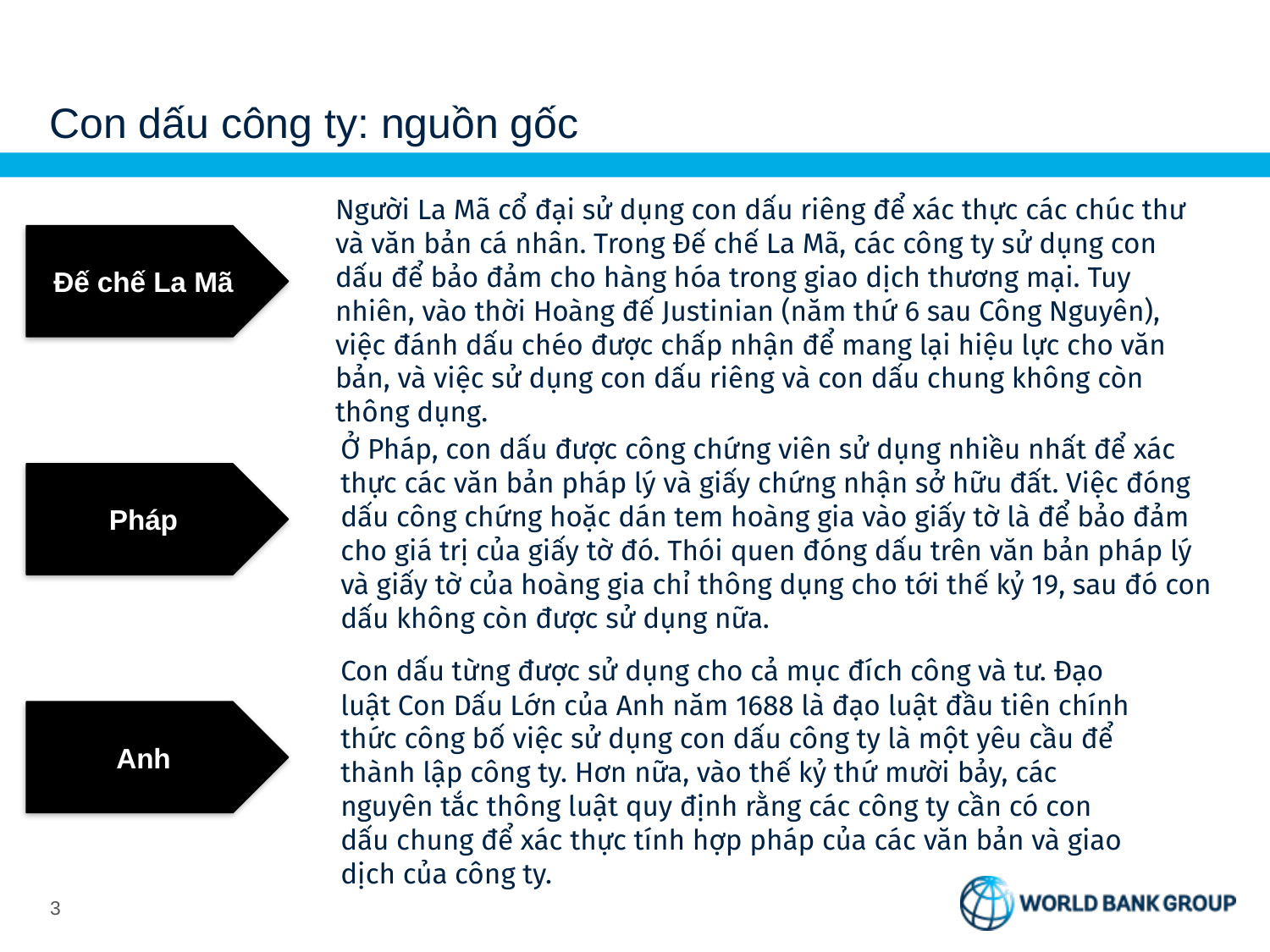

# Con dấu công ty: nguồn gốc
Người La Mã cổ đại sử dụng con dấu riêng để xác thực các chúc thư và văn bản cá nhân. Trong Đế chế La Mã, các công ty sử dụng con dấu để bảo đảm cho hàng hóa trong giao dịch thương mại. Tuy nhiên, vào thời Hoàng đế Justinian (năm thứ 6 sau Công Nguyên), việc đánh dấu chéo được chấp nhận để mang lại hiệu lực cho văn bản, và việc sử dụng con dấu riêng và con dấu chung không còn thông dụng.
Đế chế La Mã

Ở Pháp, con dấu được công chứng viên sử dụng nhiều nhất để xác thực các văn bản pháp lý và giấy chứng nhận sở hữu đất. Việc đóng dấu công chứng hoặc dán tem hoàng gia vào giấy tờ là để bảo đảm cho giá trị của giấy tờ đó. Thói quen đóng dấu trên văn bản pháp lý và giấy tờ của hoàng gia chỉ thông dụng cho tới thế kỷ 19, sau đó con dấu không còn được sử dụng nữa.
Pháp
Con dấu từng được sử dụng cho cả mục đích công và tư. Đạo luật Con Dấu Lớn của Anh năm 1688 là đạo luật đầu tiên chính thức công bố việc sử dụng con dấu công ty là một yêu cầu để thành lập công ty. Hơn nữa, vào thế kỷ thứ mười bảy, các nguyên tắc thông luật quy định rằng các công ty cần có con dấu chung để xác thực tính hợp pháp của các văn bản và giao dịch của công ty.

Anh
3